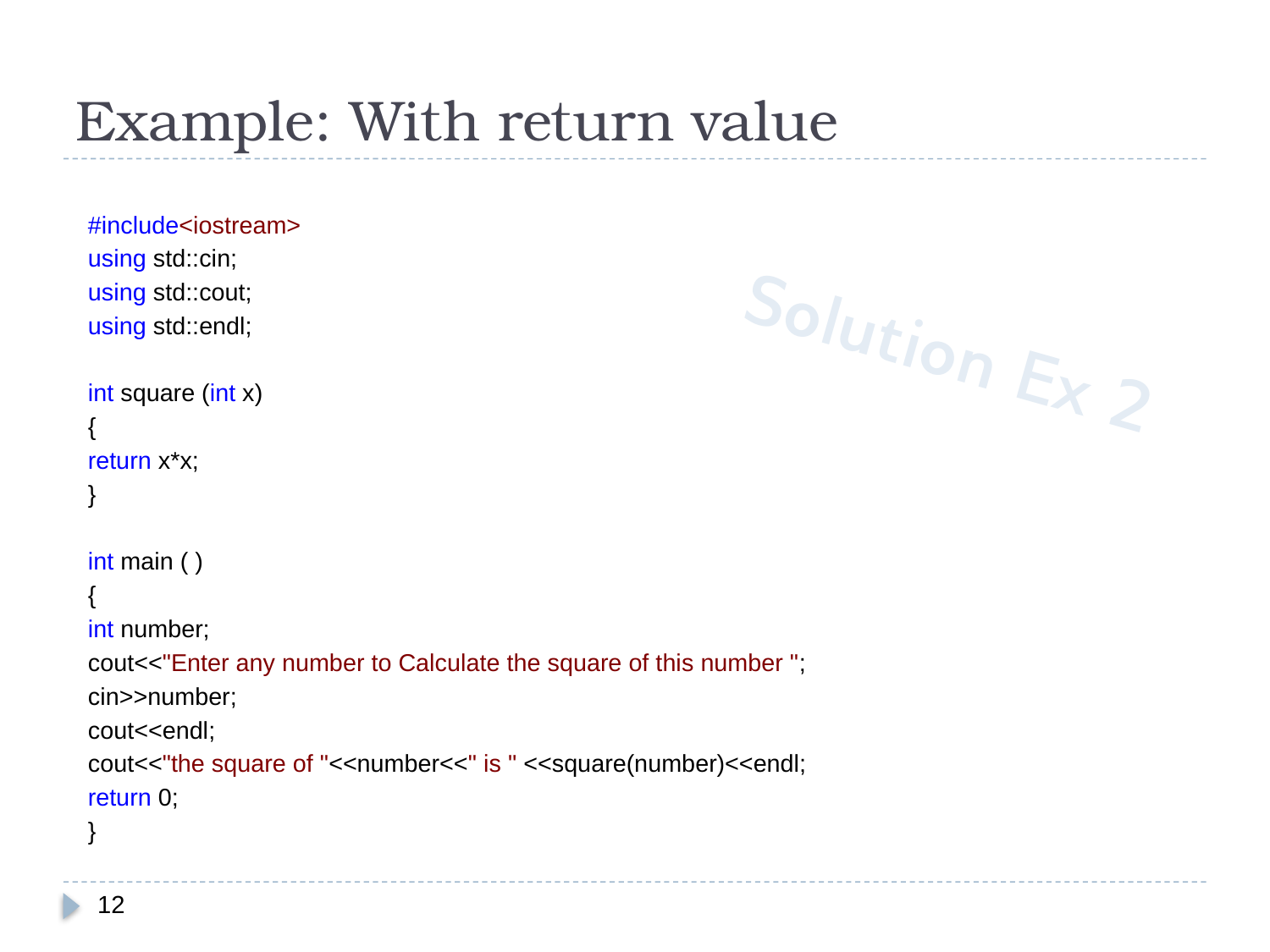

# Example: With return value

#include<iostream>
using std::cin;
using std::cout;
using std::endl;

int square (int x)‏
{
	return x*x;
}

int main ( )‏
{
	int number;
	cout<<"Enter any number to Calculate the square of this number ";
	cin>>number;
	cout<<endl;
	cout<<"the square of "<<number<<" is " <<square(number)<<endl;
	return 0;
}

Solution Ex 2
12